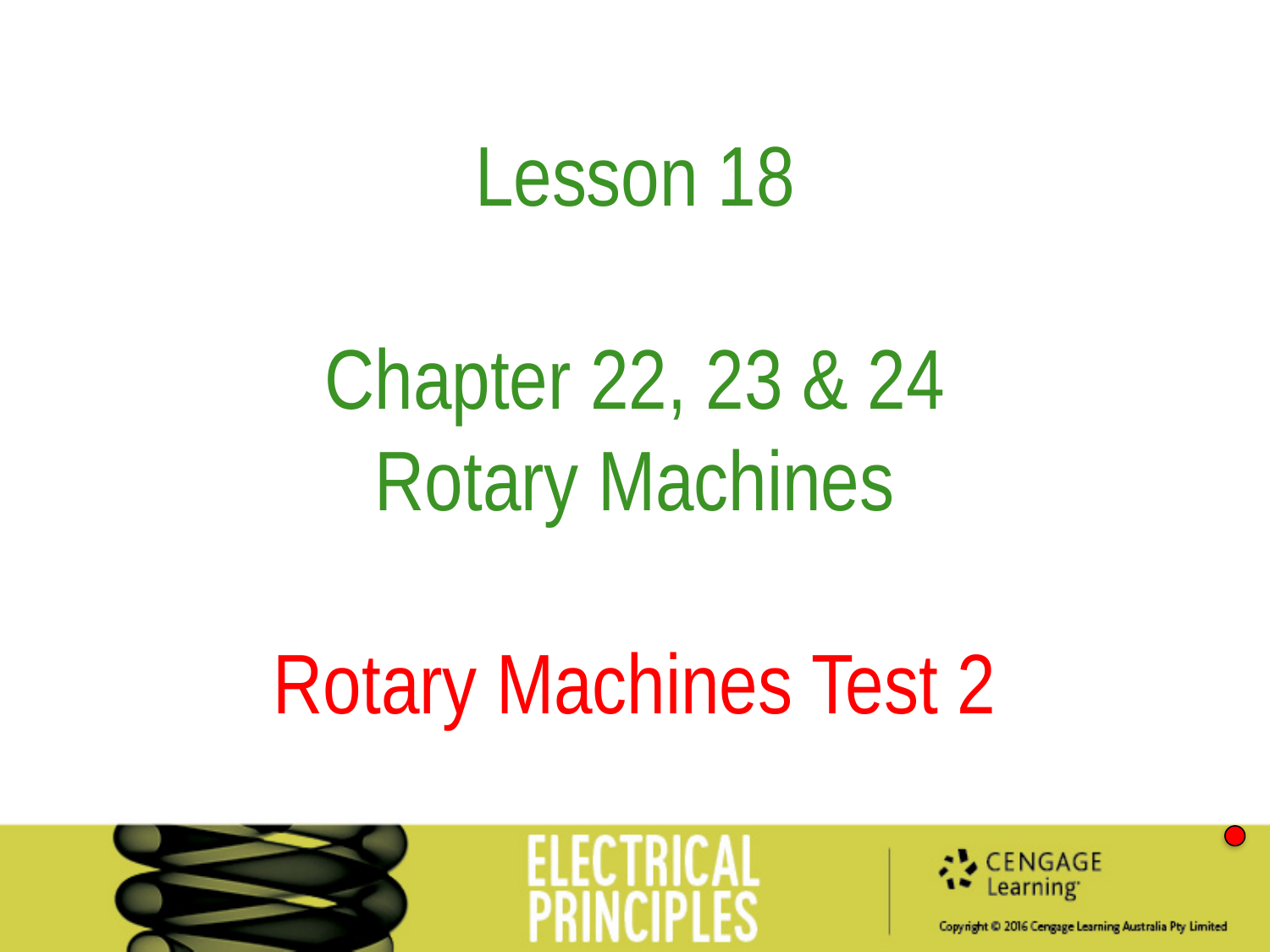

Lesson 18

Chapter 22, 23 & 24
Rotary Machines

Rotary Machines Test 2